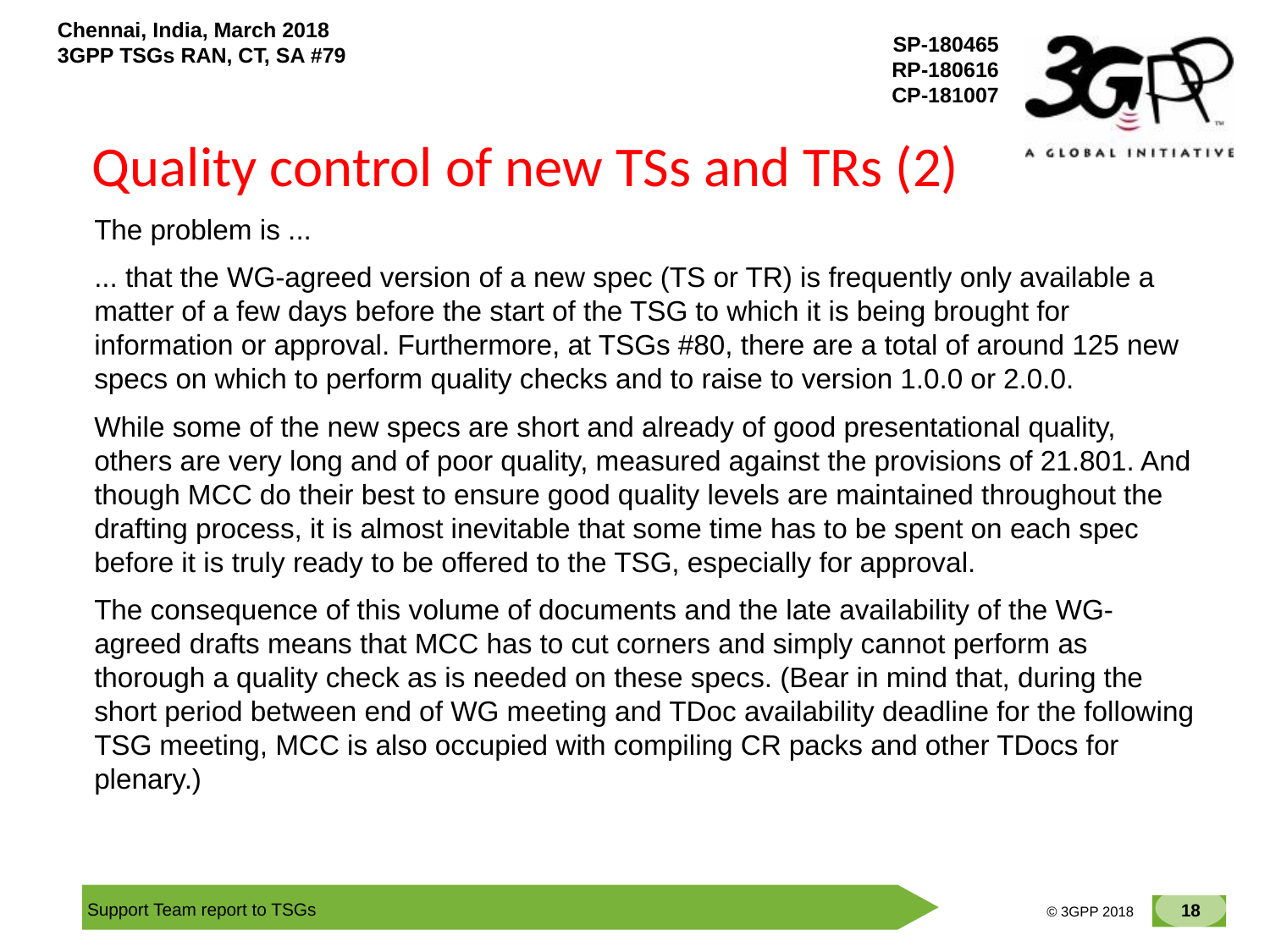

# Quality control of new TSs and TRs (2)
The problem is ...
... that the WG-agreed version of a new spec (TS or TR) is frequently only available a matter of a few days before the start of the TSG to which it is being brought for information or approval. Furthermore, at TSGs #80, there are a total of around 125 new specs on which to perform quality checks and to raise to version 1.0.0 or 2.0.0.
While some of the new specs are short and already of good presentational quality, others are very long and of poor quality, measured against the provisions of 21.801. And though MCC do their best to ensure good quality levels are maintained throughout the drafting process, it is almost inevitable that some time has to be spent on each spec before it is truly ready to be offered to the TSG, especially for approval.
The consequence of this volume of documents and the late availability of the WG-agreed drafts means that MCC has to cut corners and simply cannot perform as thorough a quality check as is needed on these specs. (Bear in mind that, during the short period between end of WG meeting and TDoc availability deadline for the following TSG meeting, MCC is also occupied with compiling CR packs and other TDocs for plenary.)